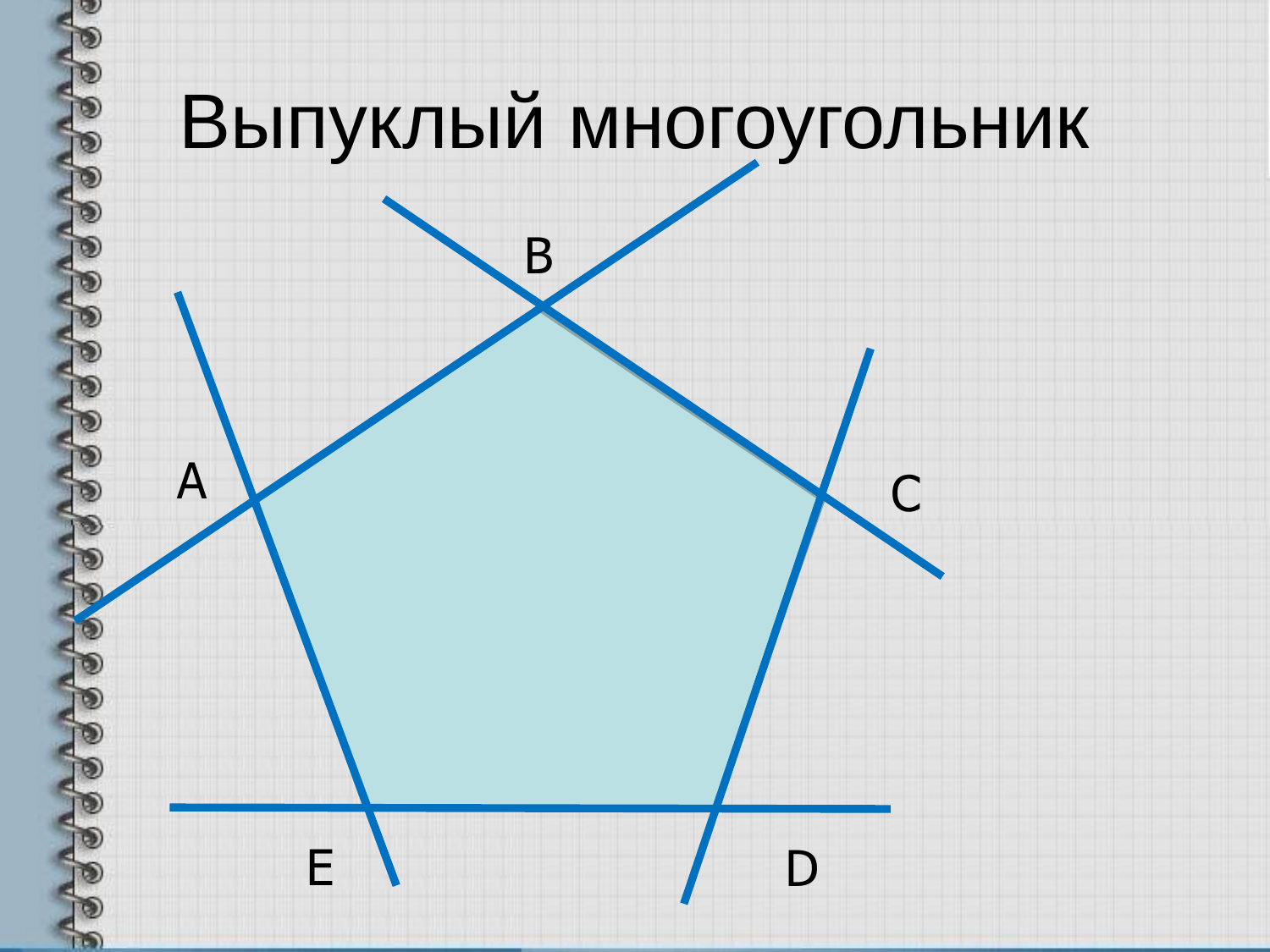

# Выпуклый многоугольник
В

А
С
Е
D